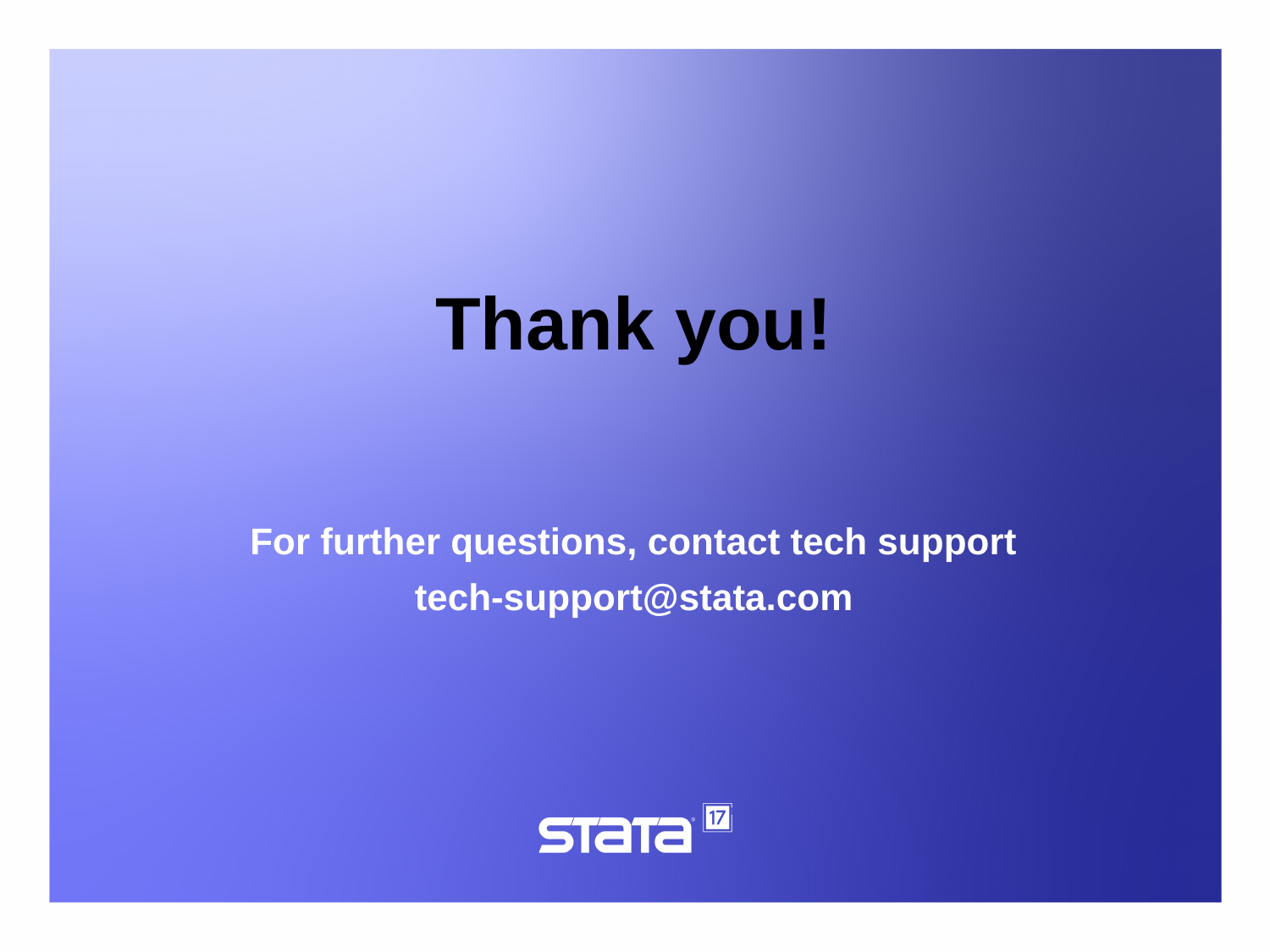

Thank you!

For further questions, contact tech support
tech-support@stata.com